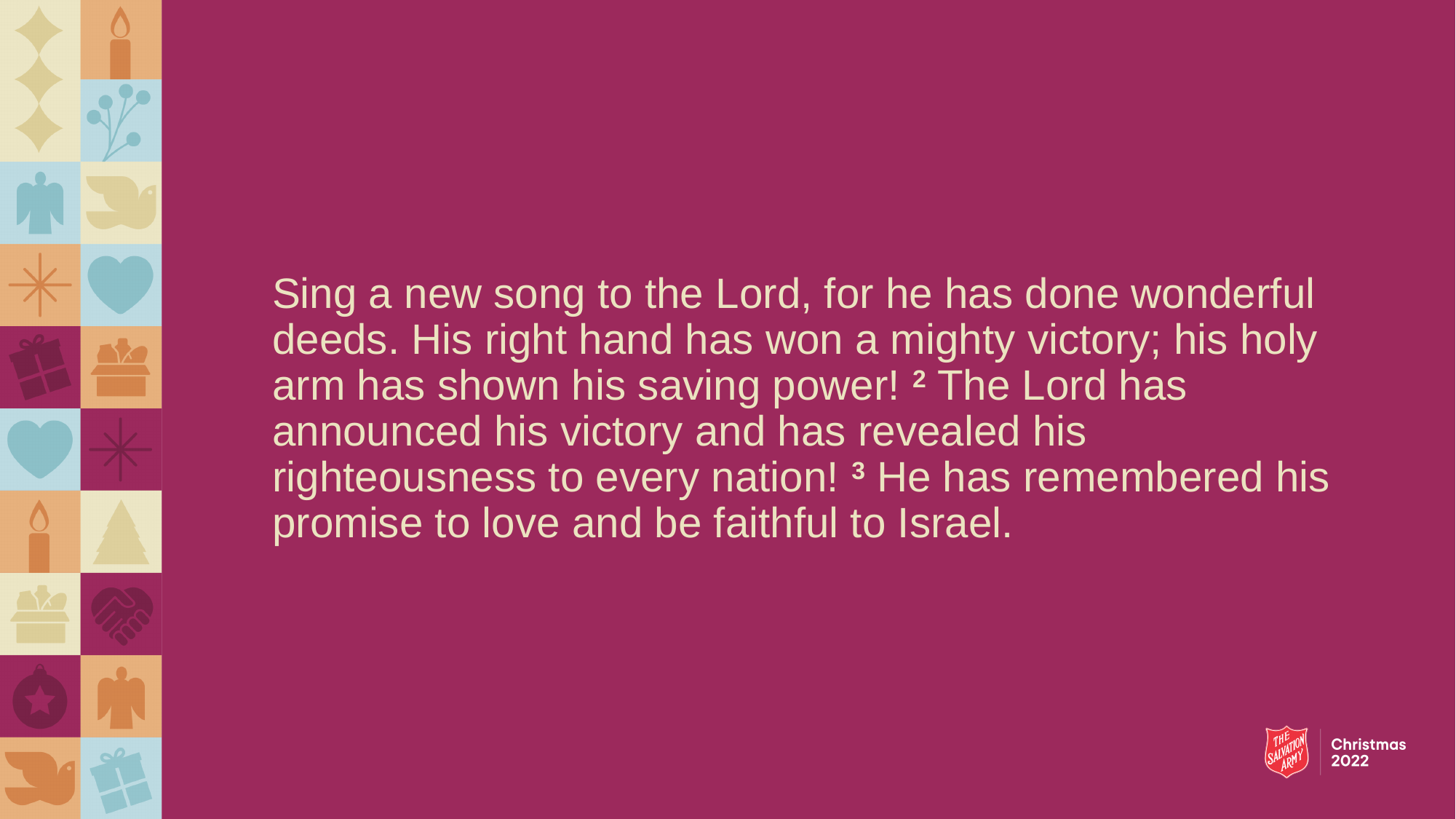

Sing a new song to the Lord, for he has done wonderful deeds. His right hand has won a mighty victory; his holy arm has shown his saving power! 2 The Lord has announced his victory and has revealed his righteousness to every nation! 3 He has remembered his promise to love and be faithful to Israel.